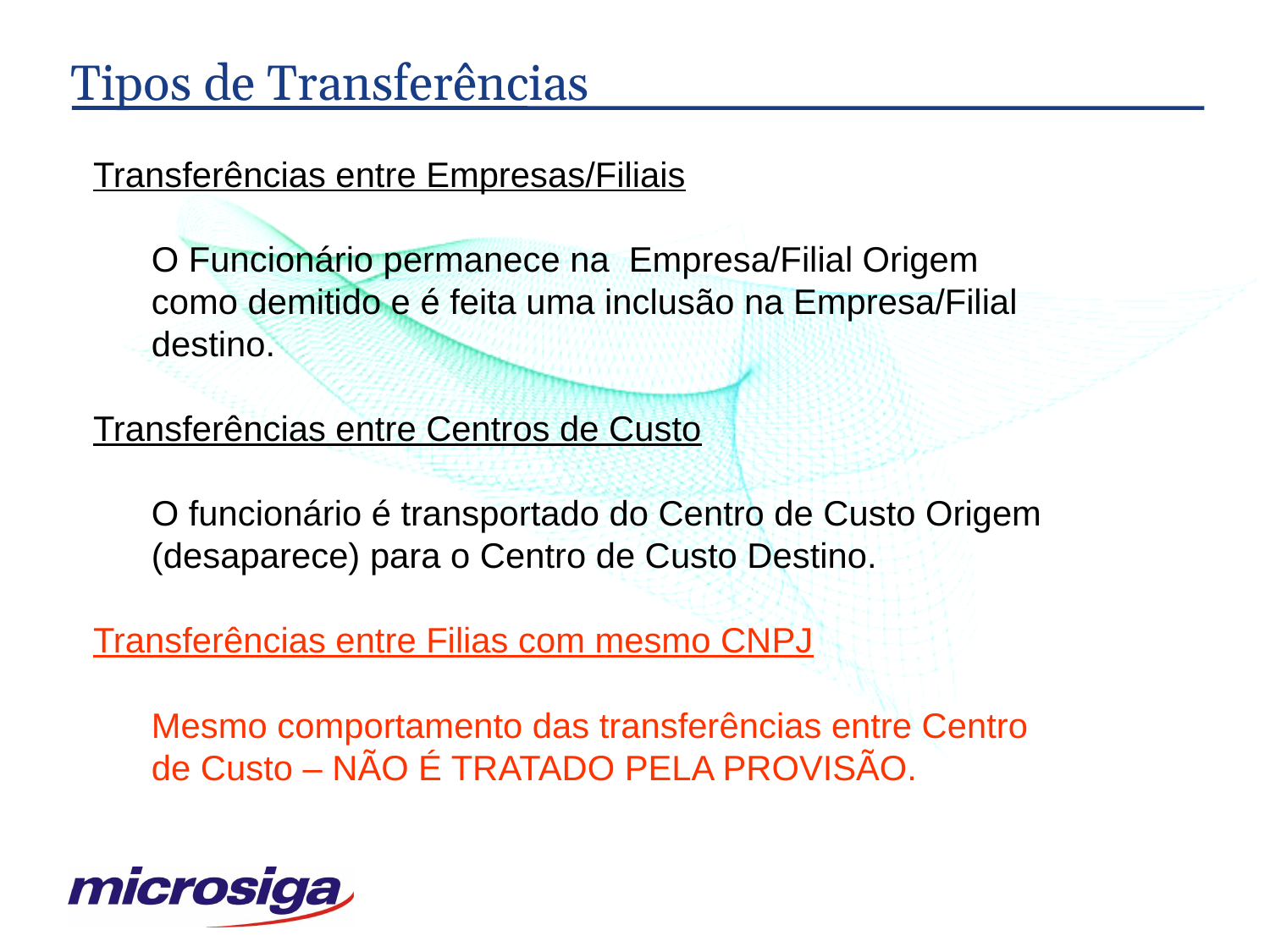

# Tipos de Transferências

Transferências entre Empresas/Filiais

      O Funcionário permanece na  Empresa/Filial Origem
      como demitido e é feita uma inclusão na Empresa/Filial
      destino.

Transferências entre Centros de Custo

      O funcionário é transportado do Centro de Custo Origem
      (desaparece) para o Centro de Custo Destino.

Transferências entre Filias com mesmo CNPJ

      Mesmo comportamento das transferências entre Centro
      de Custo – NÃO É TRATADO PELA PROVISÃO.